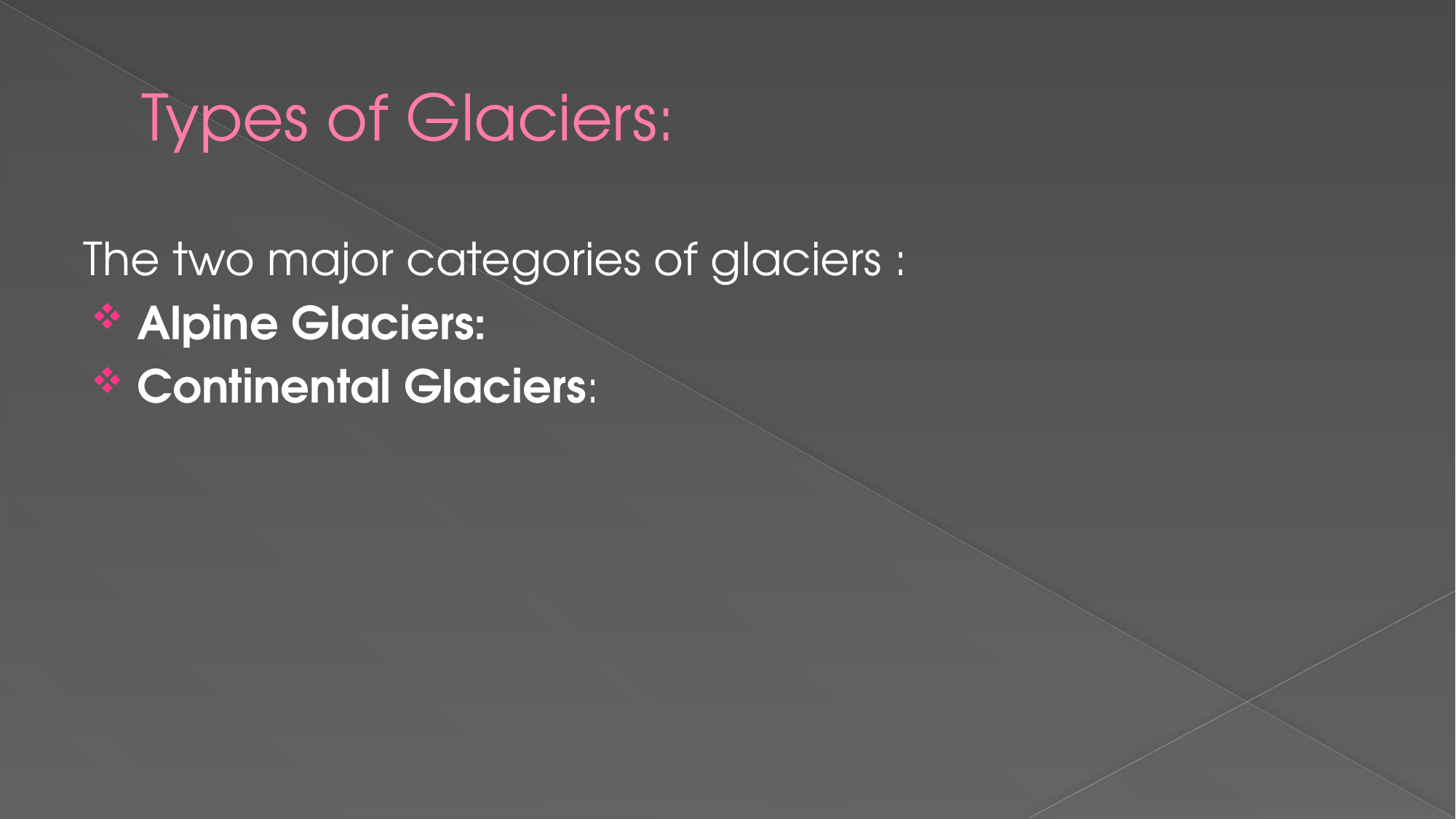

# Types of Glaciers:
The two major categories of glaciers :
Alpine Glaciers:
Continental Glaciers: